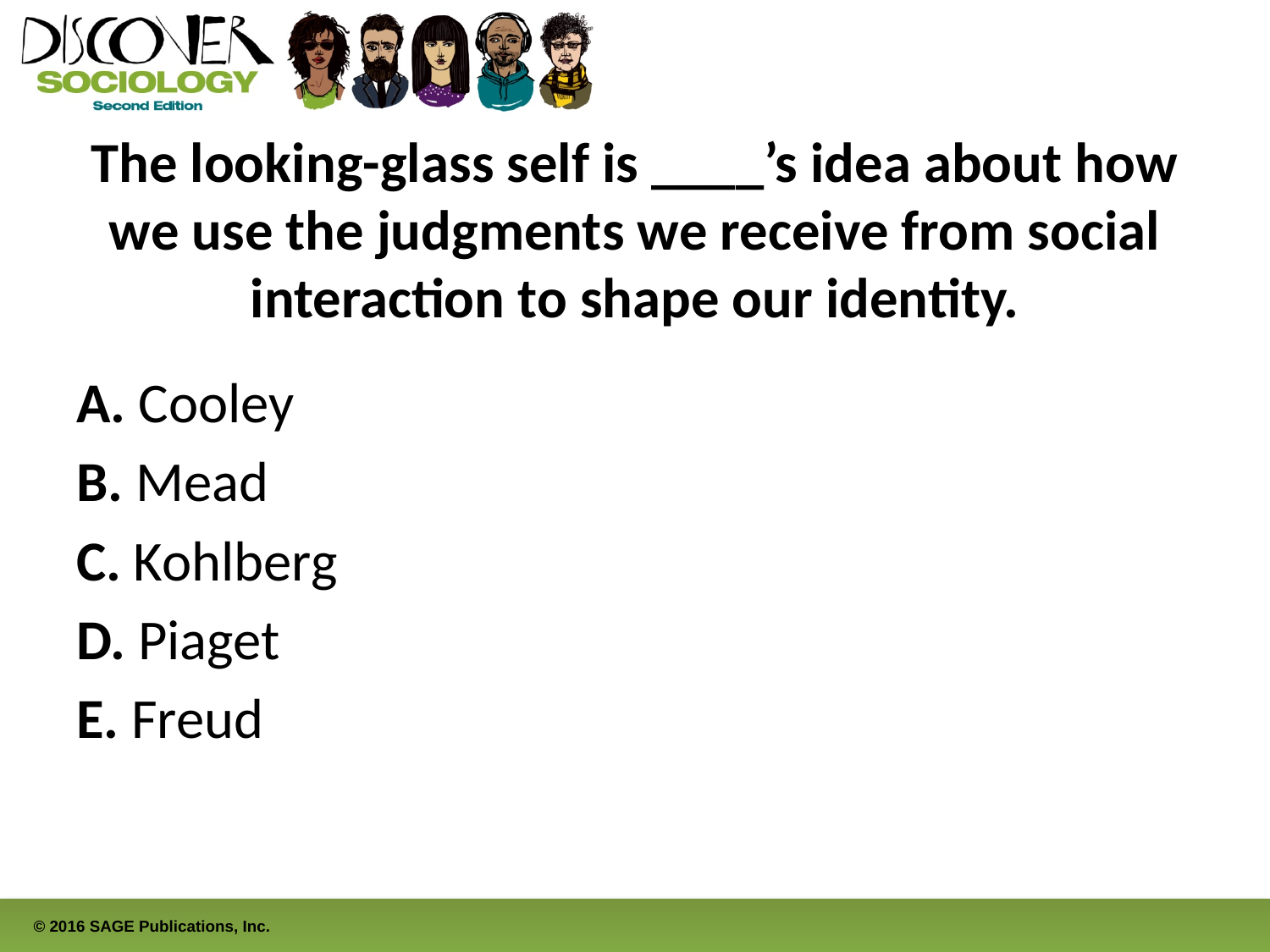

# The looking-glass self is ____’s idea about how we use the judgments we receive from social interaction to shape our identity.
A. Cooley
B. Mead
C. Kohlberg
D. Piaget
E. Freud